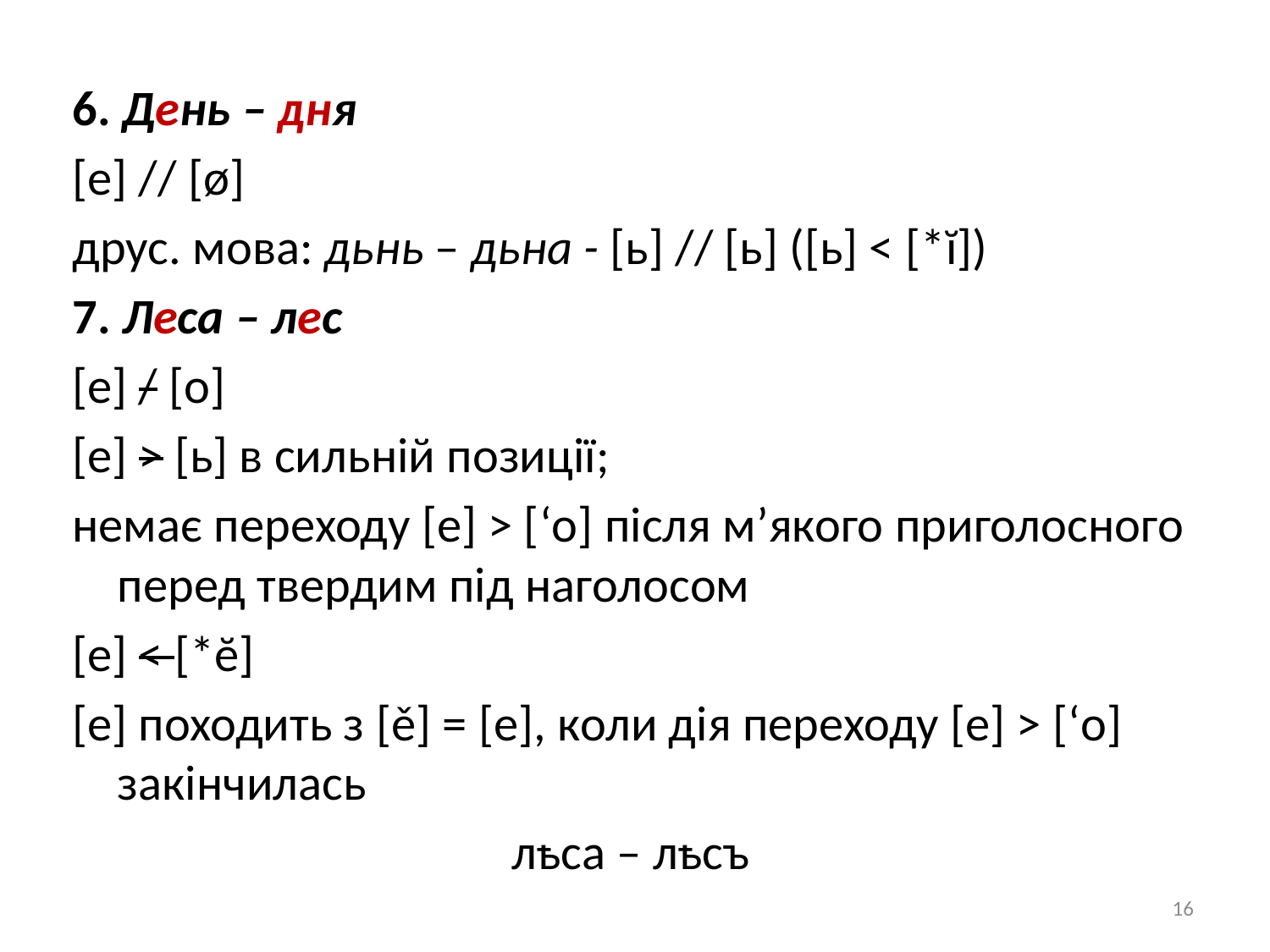

6. День – дня
[е] // [ø]
друс. мова: дьнь – дьна - [ь] // [ь] ([ь] < [*ĭ])
7. Леса – лес
[е] / [о]
[е] > [ь] в сильній позиції;
немає переходу [е] > [‘о] після м’якого приголосного перед твердим під наголосом
[е] < [*ĕ]
[е] походить з [ě] = [е], коли дія переходу [е] > [‘о] закінчилась
лҍса – лҍсъ

16